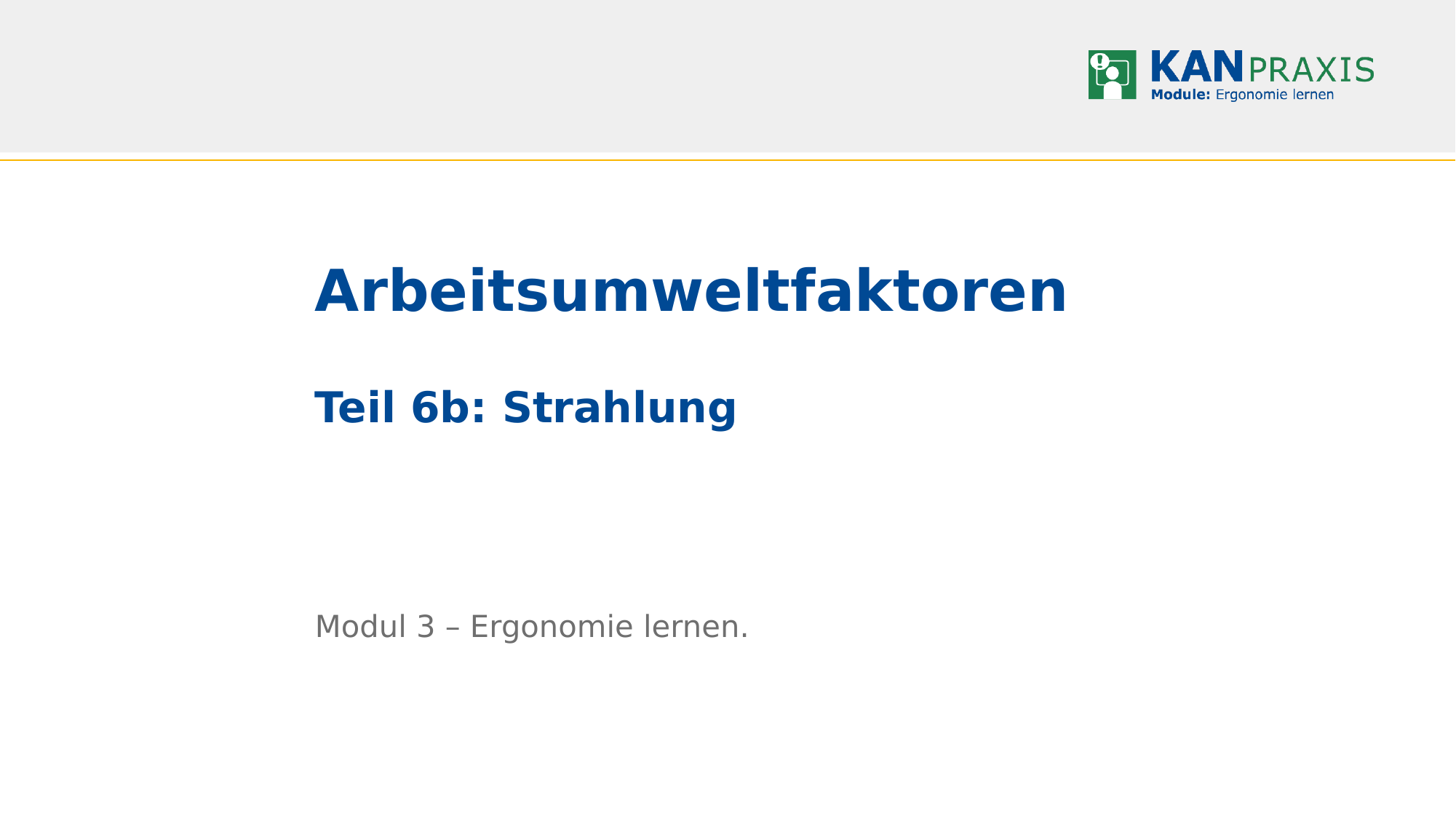

# Arbeitsumweltfaktoren Teil 6b: Strahlung
Modul 3 – Ergonomie lernen.